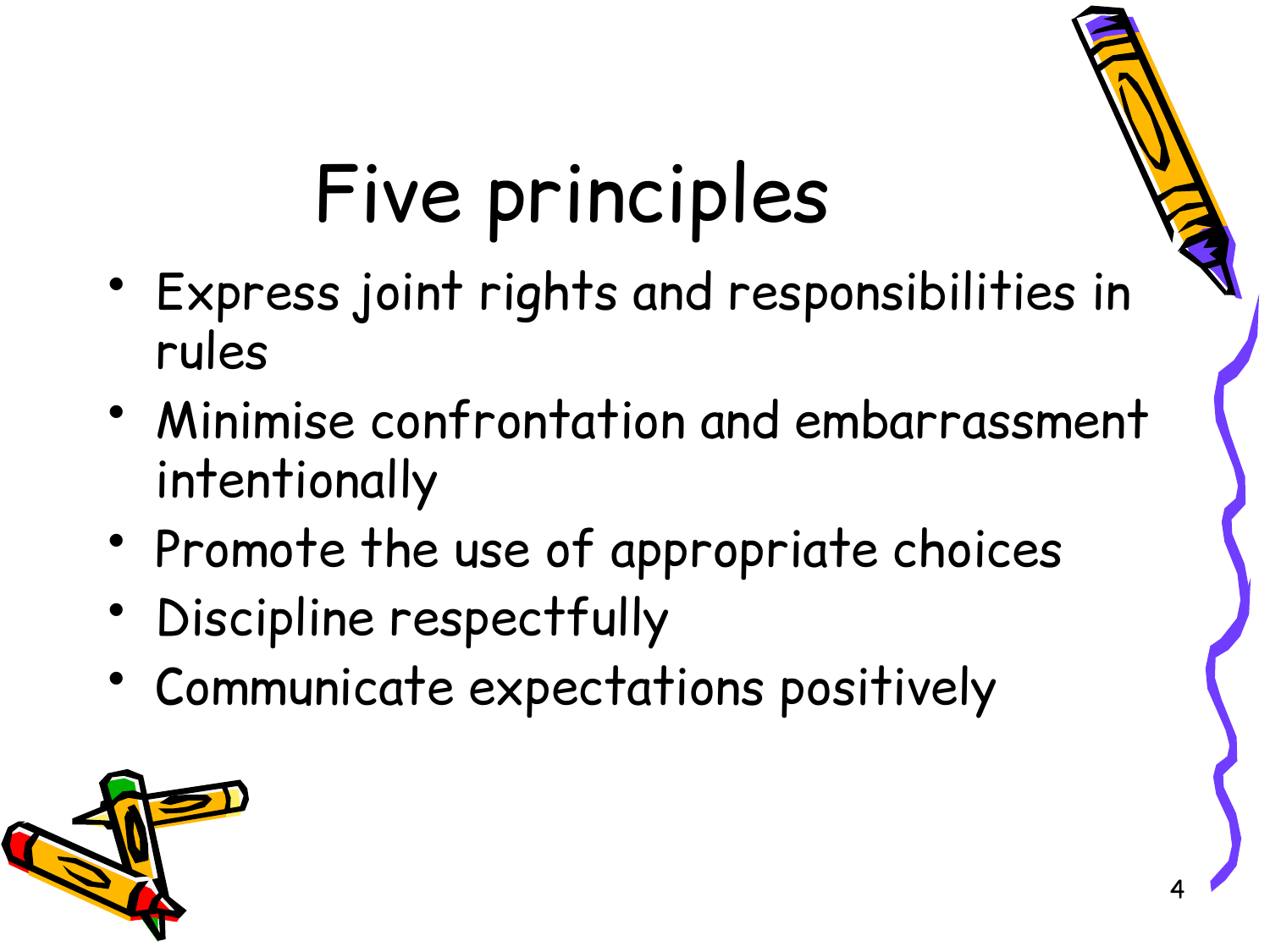

# Five principles
Express joint rights and responsibilities in rules
Minimise confrontation and embarrassment intentionally
Promote the use of appropriate choices
Discipline respectfully
Communicate expectations positively
4